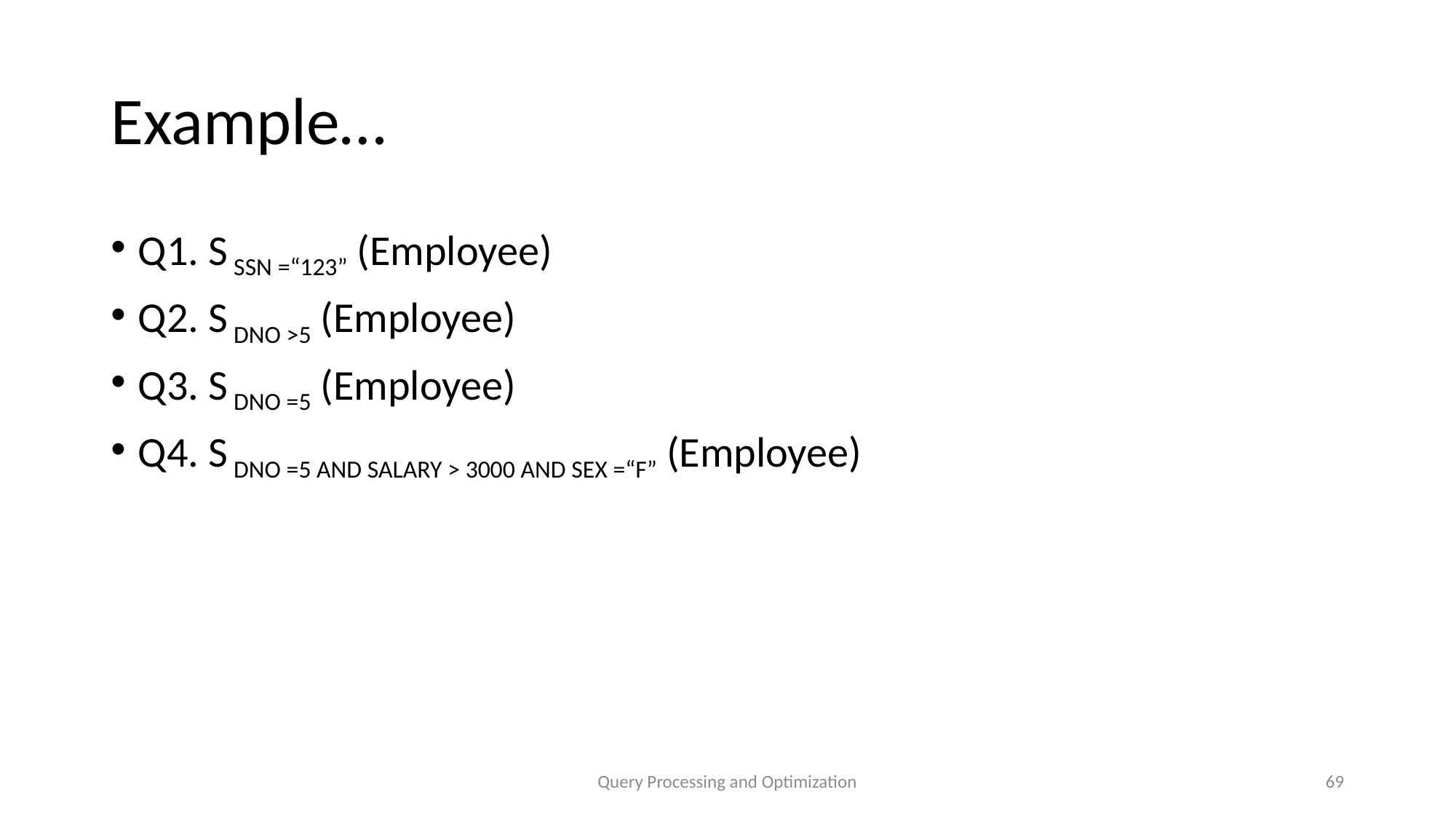

# Example…
Q1. S SSN =“123” (Employee)
Q2. S DNO >5 (Employee)
Q3. S DNO =5 (Employee)
Q4. S DNO =5 AND SALARY > 3000 AND SEX =“F” (Employee)

Query Processing and Optimization
69